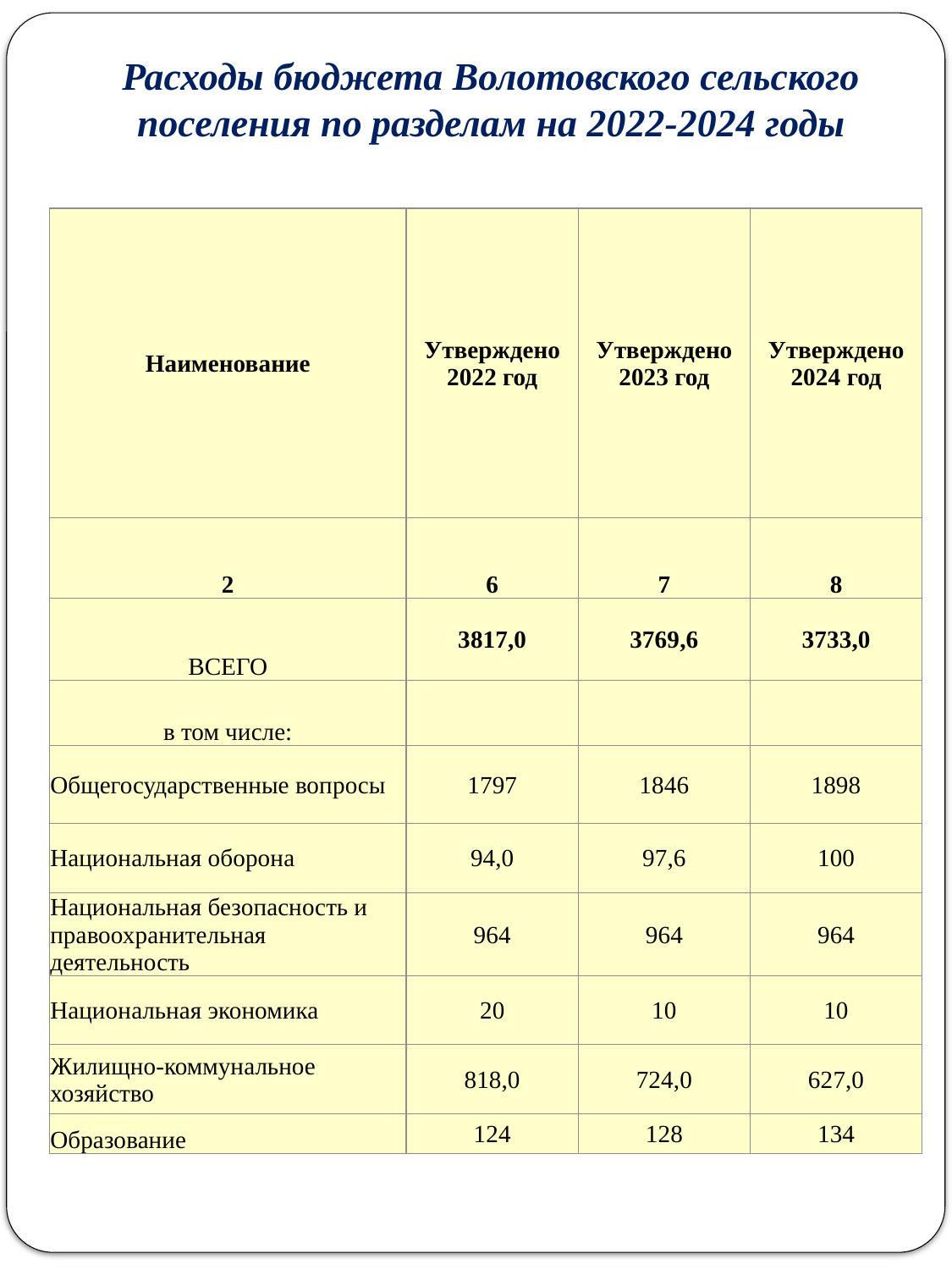

Расходы бюджета Волотовского сельского поселения по разделам на 2022-2024 годы
(тыс. рублей)
| Наименование | Утверждено 2022 год | Утверждено 2023 год | Утверждено 2024 год |
| --- | --- | --- | --- |
| 2 | 6 | 7 | 8 |
| ВСЕГО | 3817,0 | 3769,6 | 3733,0 |
| в том числе: |  |  |  |
| Общегосударственные вопросы | 1797 | 1846 | 1898 |
| Национальная оборона | 94,0 | 97,6 | 100 |
| Национальная безопасность и правоохранительная деятельность | 964 | 964 | 964 |
| Национальная экономика | 20 | 10 | 10 |
| Жилищно-коммунальное хозяйство | 818,0 | 724,0 | 627,0 |
| Образование | 124 | 128 | 134 |